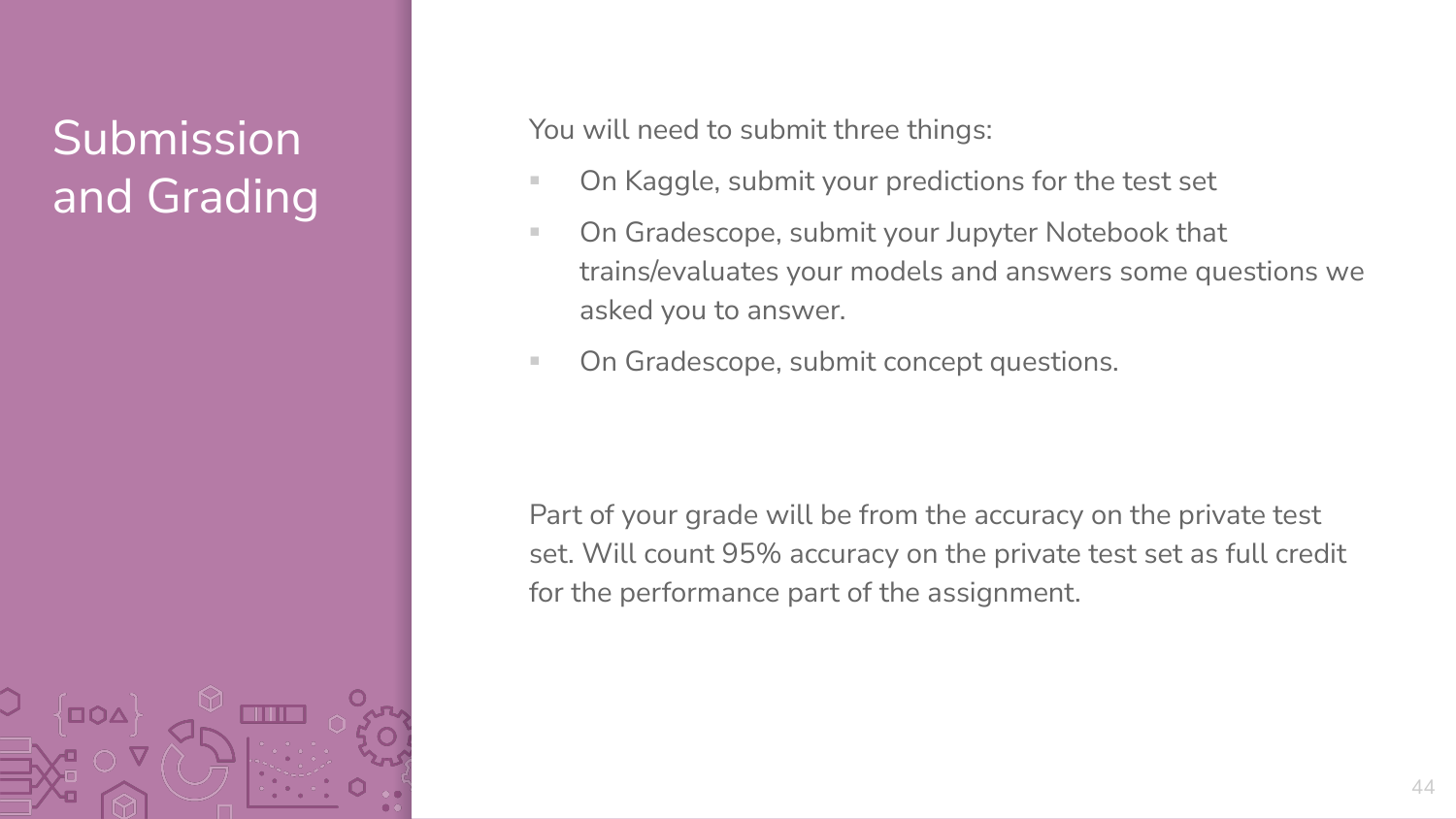

# Submission and Grading
You will need to submit three things:
On Kaggle, submit your predictions for the test set
On Gradescope, submit your Jupyter Notebook that trains/evaluates your models and answers some questions we asked you to answer.
On Gradescope, submit concept questions.

Part of your grade will be from the accuracy on the private test set. Will count 95% accuracy on the private test set as full credit for the performance part of the assignment.

44